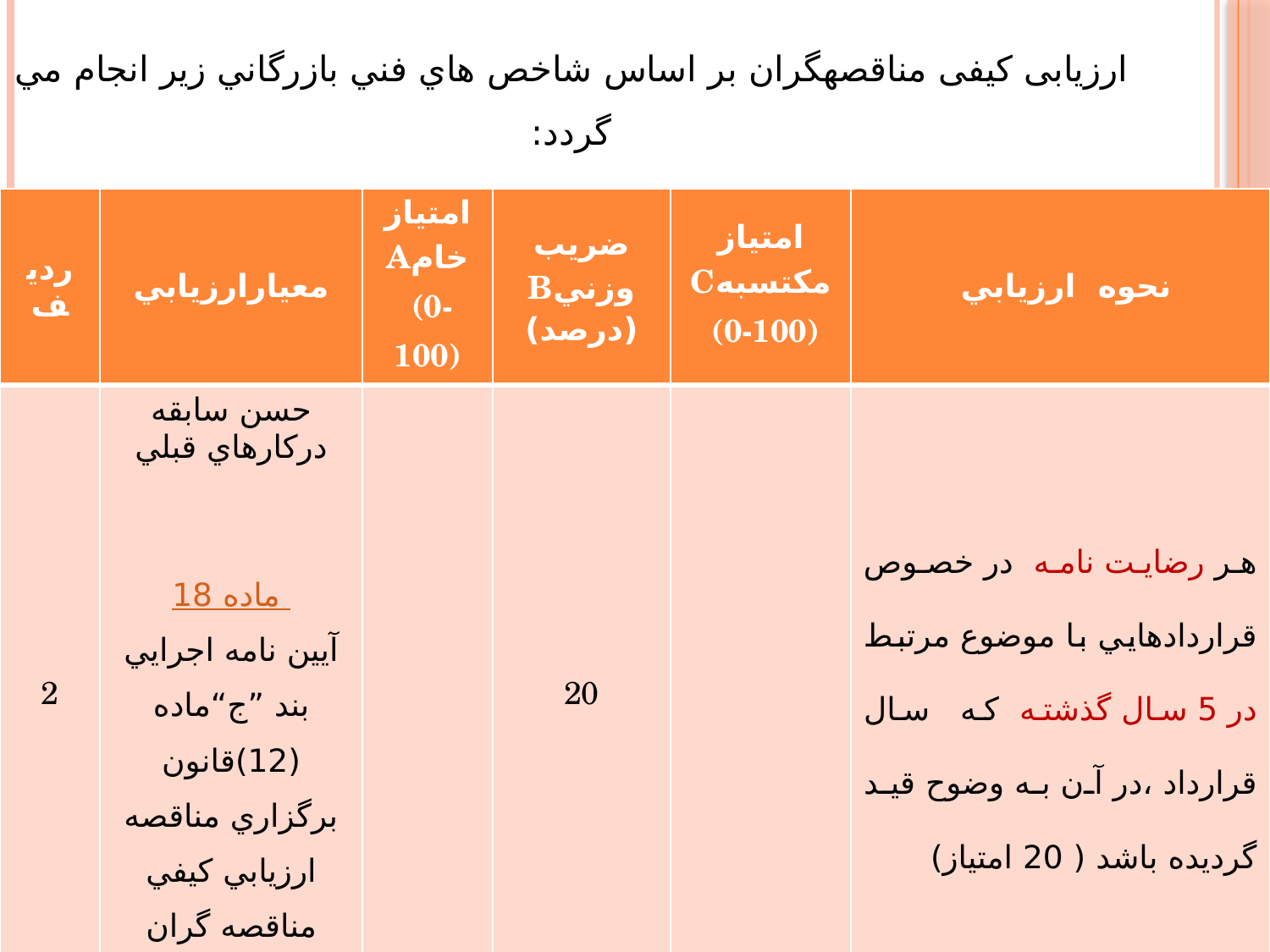

# ارزیابی کیفی مناقصه‏گران بر اساس شاخص هاي فني بازرگاني زير انجام مي گردد:
| رديف | معيارارزيابي | امتياز خامA (0-100) | ضريب وزنيB (درصد) | امتياز مكتسبهC (0-100) | نحوه ارزيابي |
| --- | --- | --- | --- | --- | --- |
| 2 | حسن سابقه دركارهاي قبلي ماده 18 آيين نامه اجرايي بند ”ج“ماده (12)قانون برگزاري مناقصه ارزيابي كيفي مناقصه گران |  | 20 |  | هر رضايت نامه در خصوص قراردادهايي با موضوع مرتبط در 5 سال گذشته كه سال قرارداد ،در آن به وضوح قيد گرديده باشد ( 20 امتياز) |